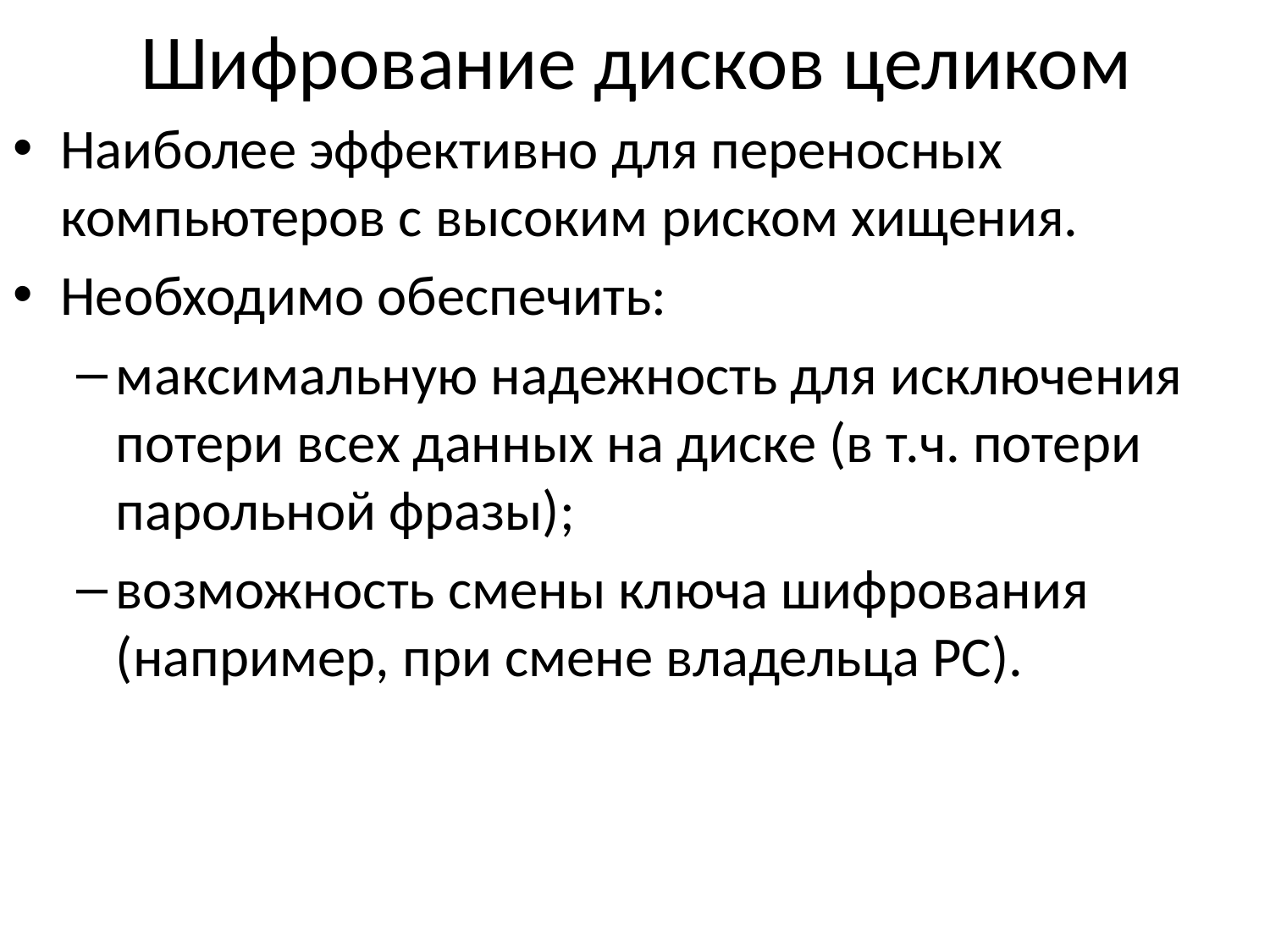

# Шифрование дисков целиком
Наиболее эффективно для переносных компьютеров с высоким риском хищения.
Необходимо обеспечить:
максимальную надежность для исключения потери всех данных на диске (в т.ч. потери парольной фразы);
возможность смены ключа шифрования (например, при смене владельца РС).